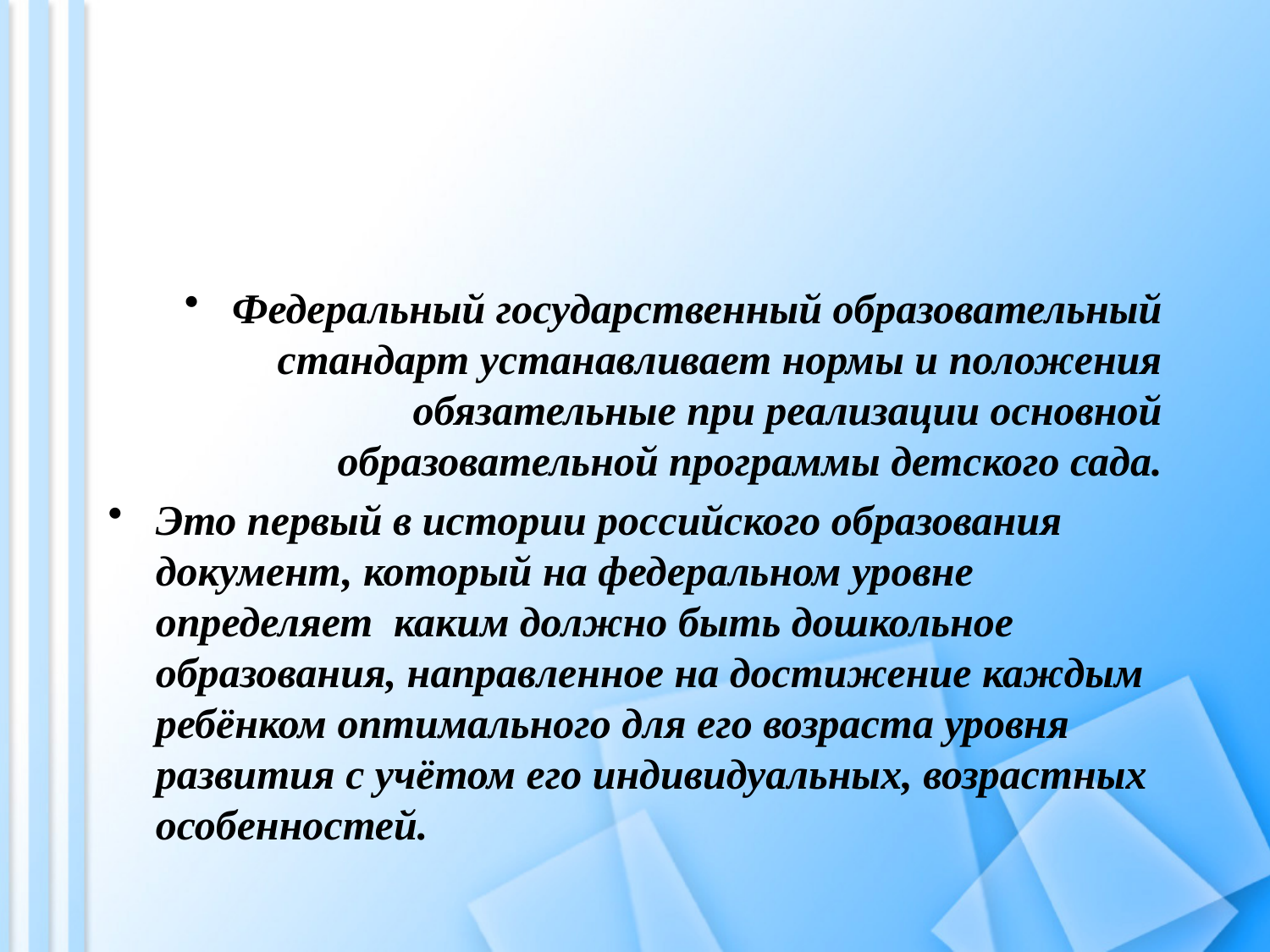

#
Федеральный государственный образовательный стандарт устанавливает нормы и положения обязательные при реализации основной образовательной программы детского сада.
Это первый в истории российского образования документ, который на федеральном уровне определяет  каким должно быть дошкольное образования, направленное на достижение каждым ребёнком оптимального для его возраста уровня развития с учётом его индивидуальных, возрастных особенностей.